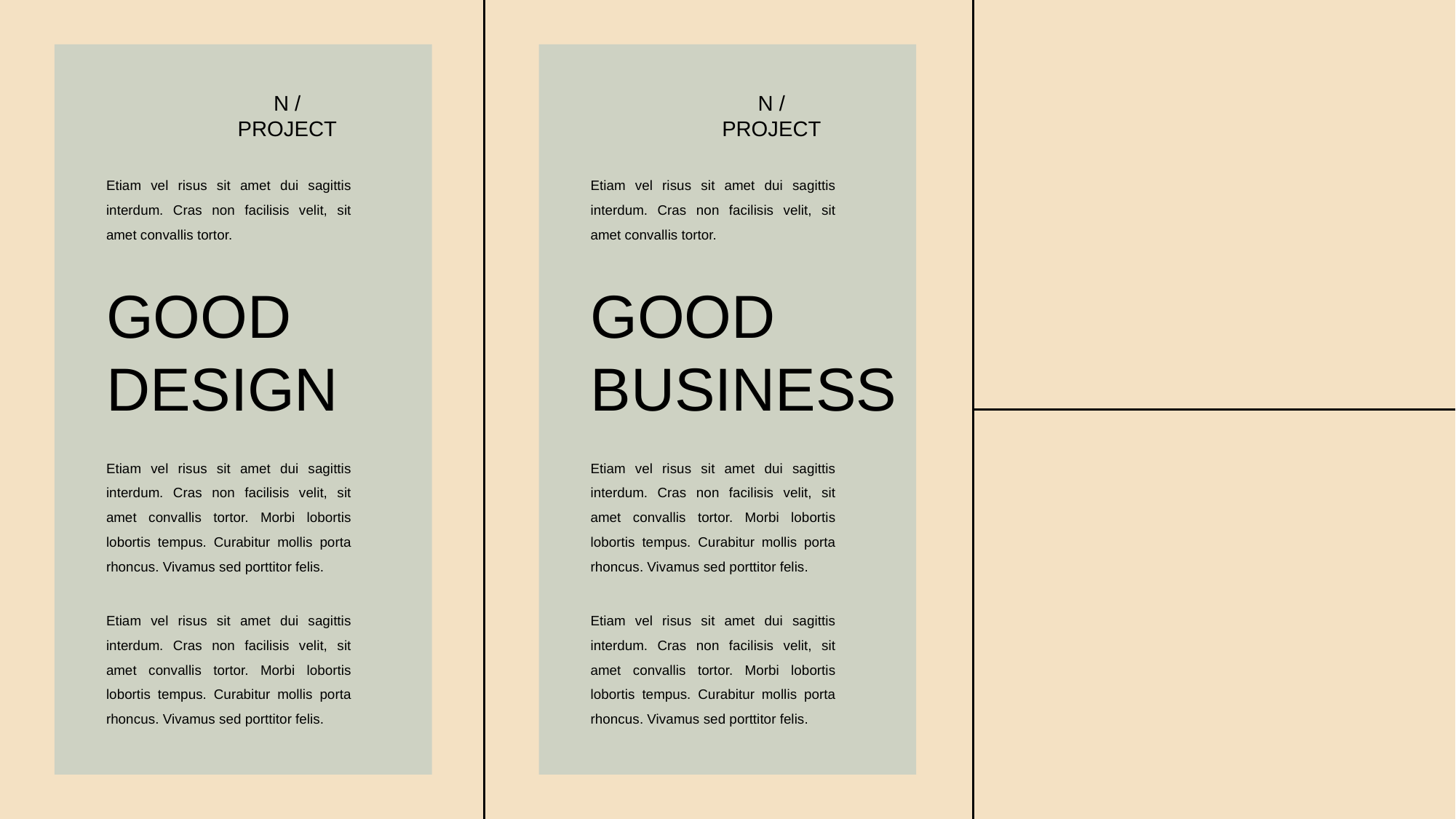

N / PROJECT
N / PROJECT

Etiam vel risus sit amet dui sagittis interdum. Cras non facilisis velit, sit amet convallis tortor.
Etiam vel risus sit amet dui sagittis interdum. Cras non facilisis velit, sit amet convallis tortor.
GOOD DESIGN
GOOD BUSINESS
Etiam vel risus sit amet dui sagittis interdum. Cras non facilisis velit, sit amet convallis tortor. Morbi lobortis lobortis tempus. Curabitur mollis porta rhoncus. Vivamus sed porttitor felis.
Etiam vel risus sit amet dui sagittis interdum. Cras non facilisis velit, sit amet convallis tortor. Morbi lobortis lobortis tempus. Curabitur mollis porta rhoncus. Vivamus sed porttitor felis.

Etiam vel risus sit amet dui sagittis interdum. Cras non facilisis velit, sit amet convallis tortor. Morbi lobortis lobortis tempus. Curabitur mollis porta rhoncus. Vivamus sed porttitor felis.
Etiam vel risus sit amet dui sagittis interdum. Cras non facilisis velit, sit amet convallis tortor. Morbi lobortis lobortis tempus. Curabitur mollis porta rhoncus. Vivamus sed porttitor felis.